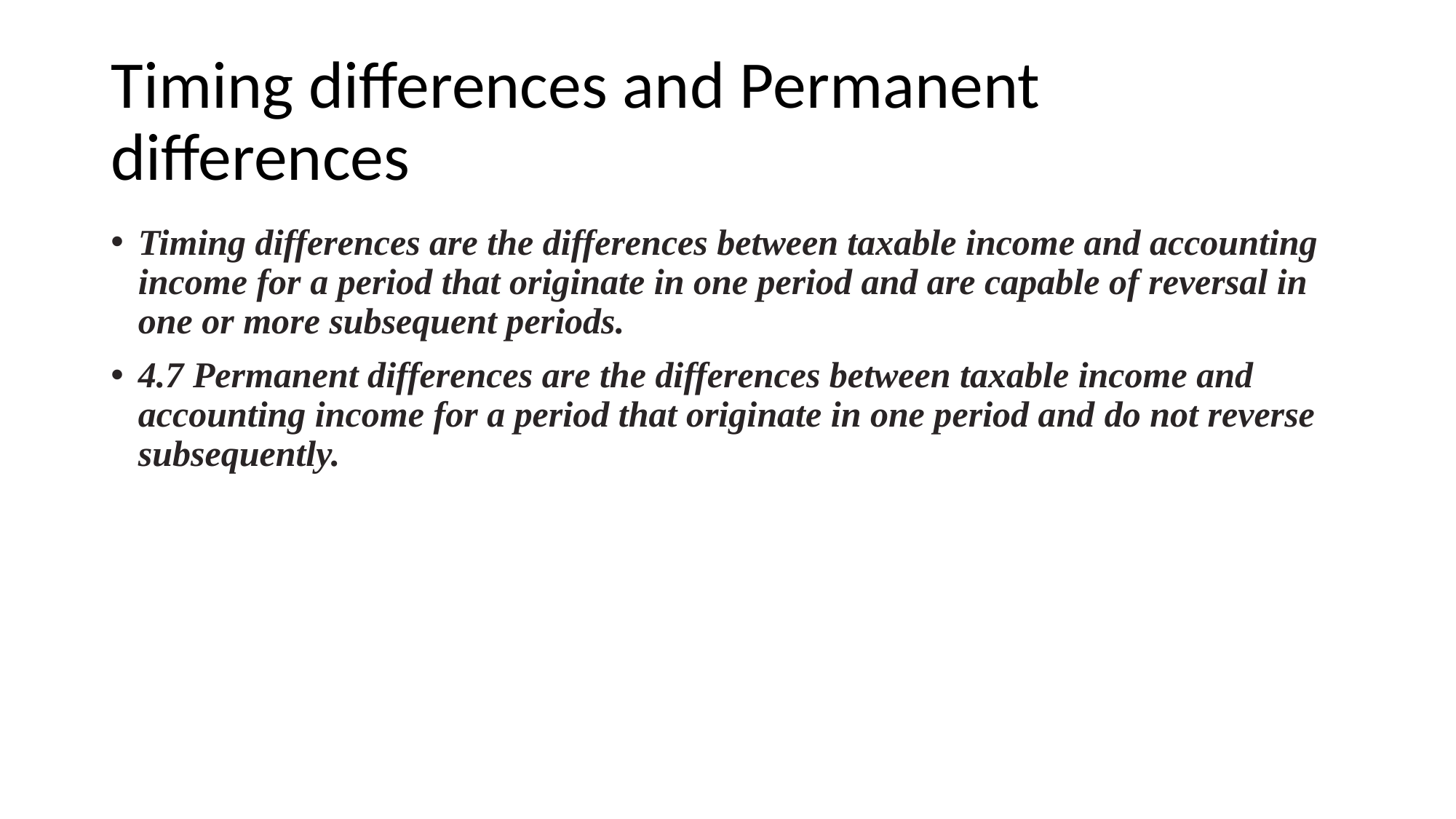

# Timing differences and Permanent differences
Timing differences are the differences between taxable income and accounting income for a period that originate in one period and are capable of reversal in one or more subsequent periods.
4.7 Permanent differences are the differences between taxable income and accounting income for a period that originate in one period and do not reverse subsequently.